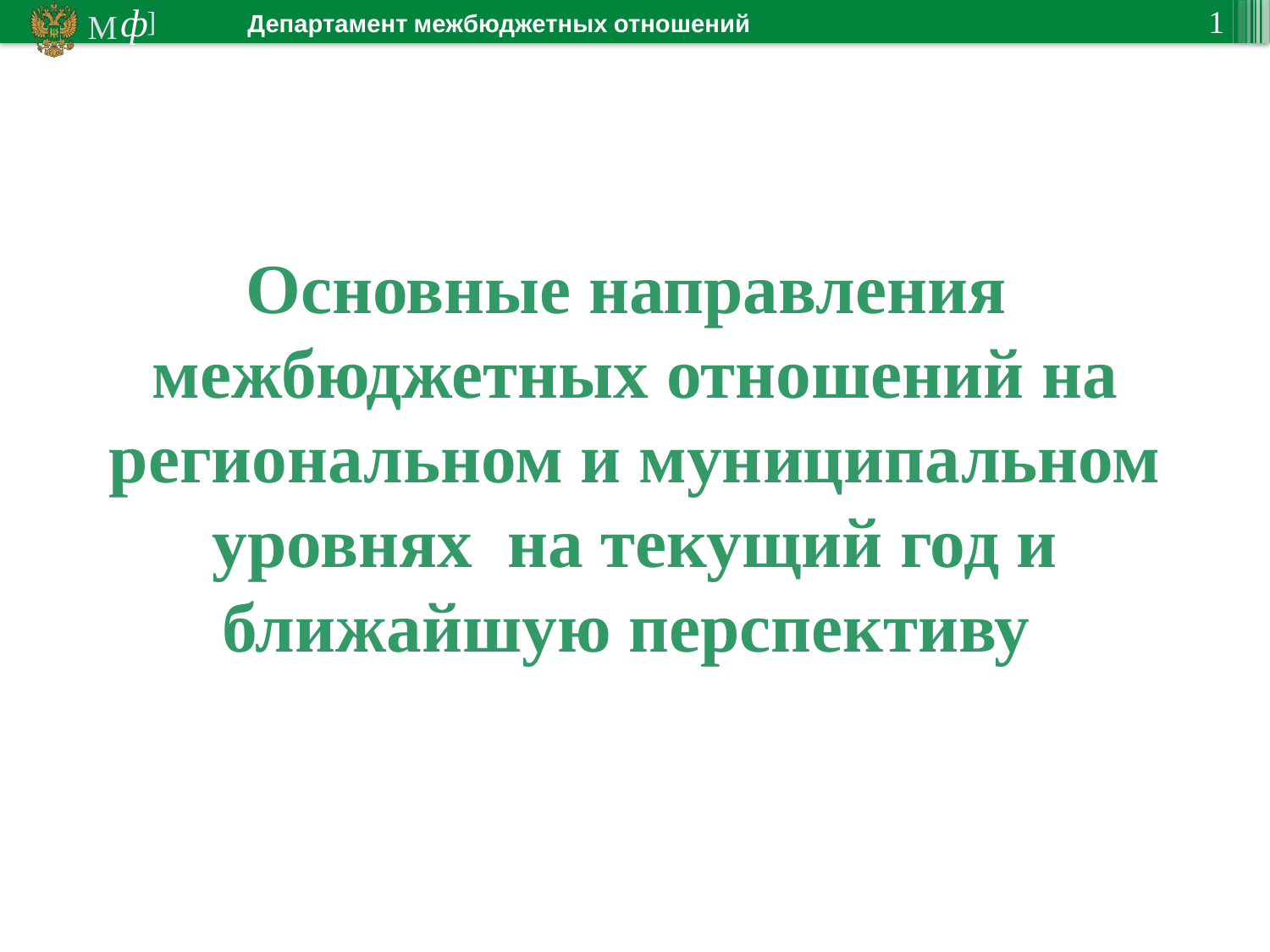

# Основные направления  межбюджетных отношений на региональном и муниципальном уровнях  на текущий год и ближайшую перспективу